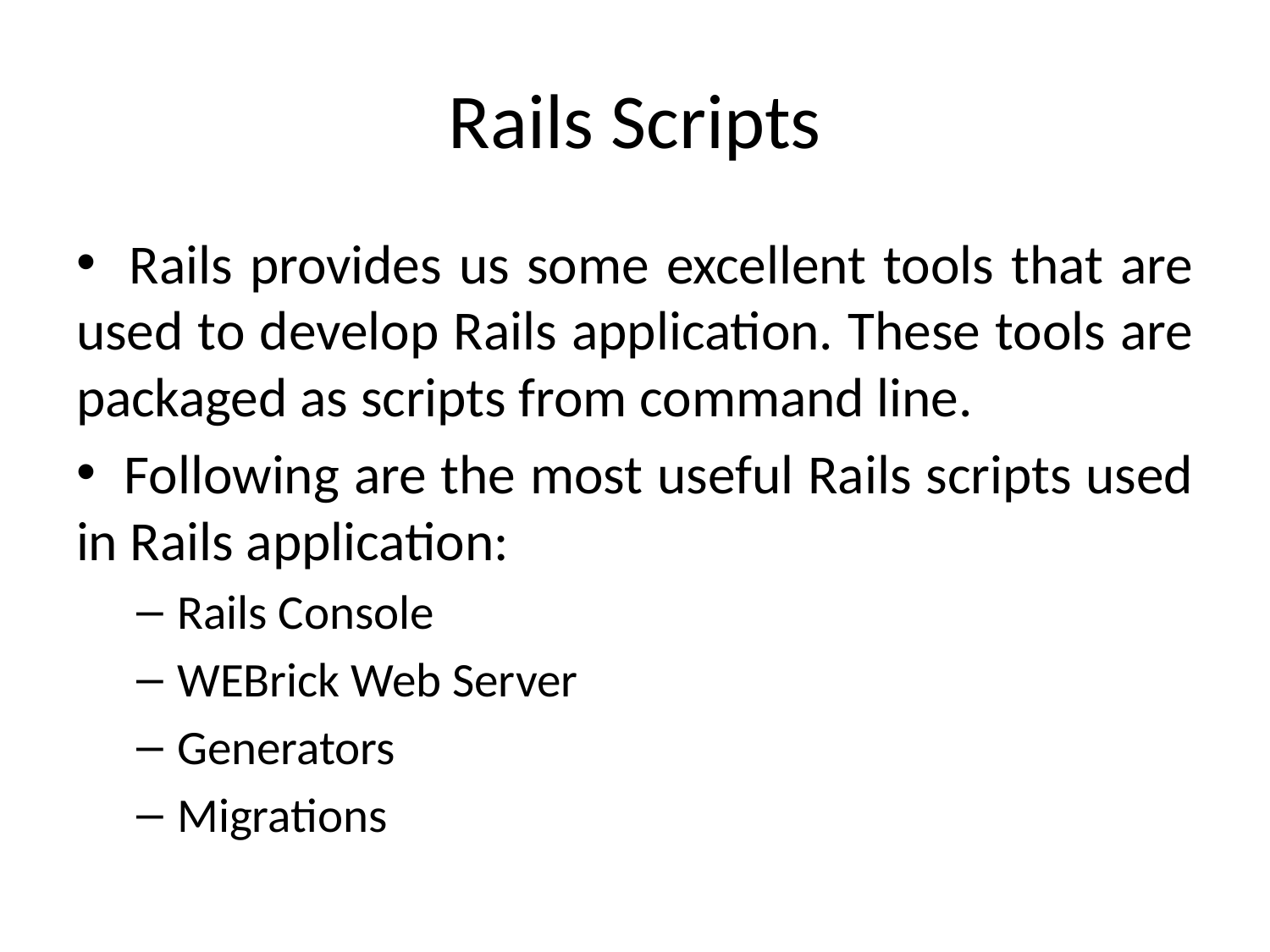

# Rails Scripts
  Rails provides us some excellent tools that are used to develop Rails application. These tools are packaged as scripts from command line.
  Following are the most useful Rails scripts used in Rails application:
Rails Console
WEBrick Web Server
Generators
Migrations